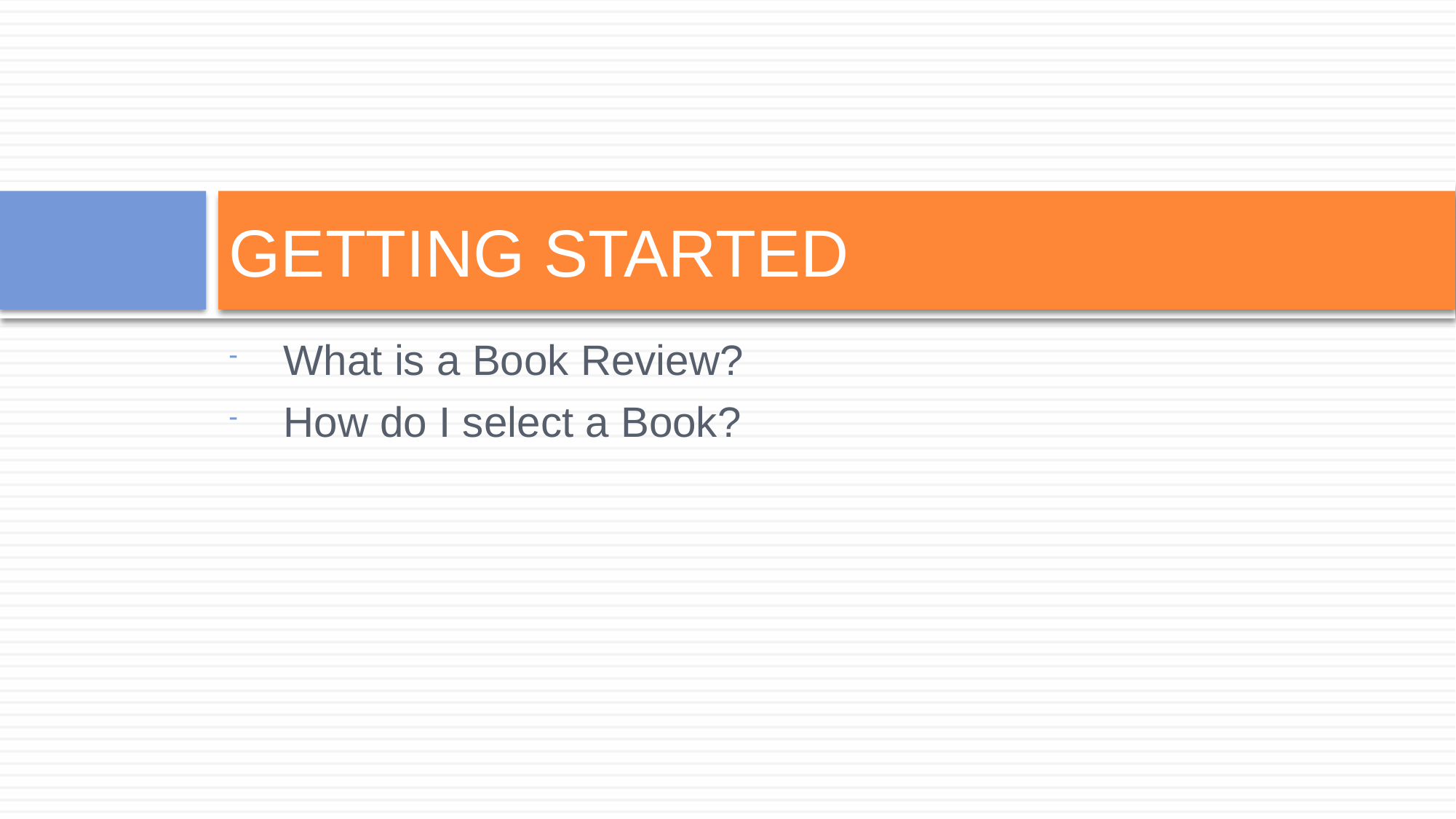

# GETTING STARTED
What is a Book Review?
How do I select a Book?